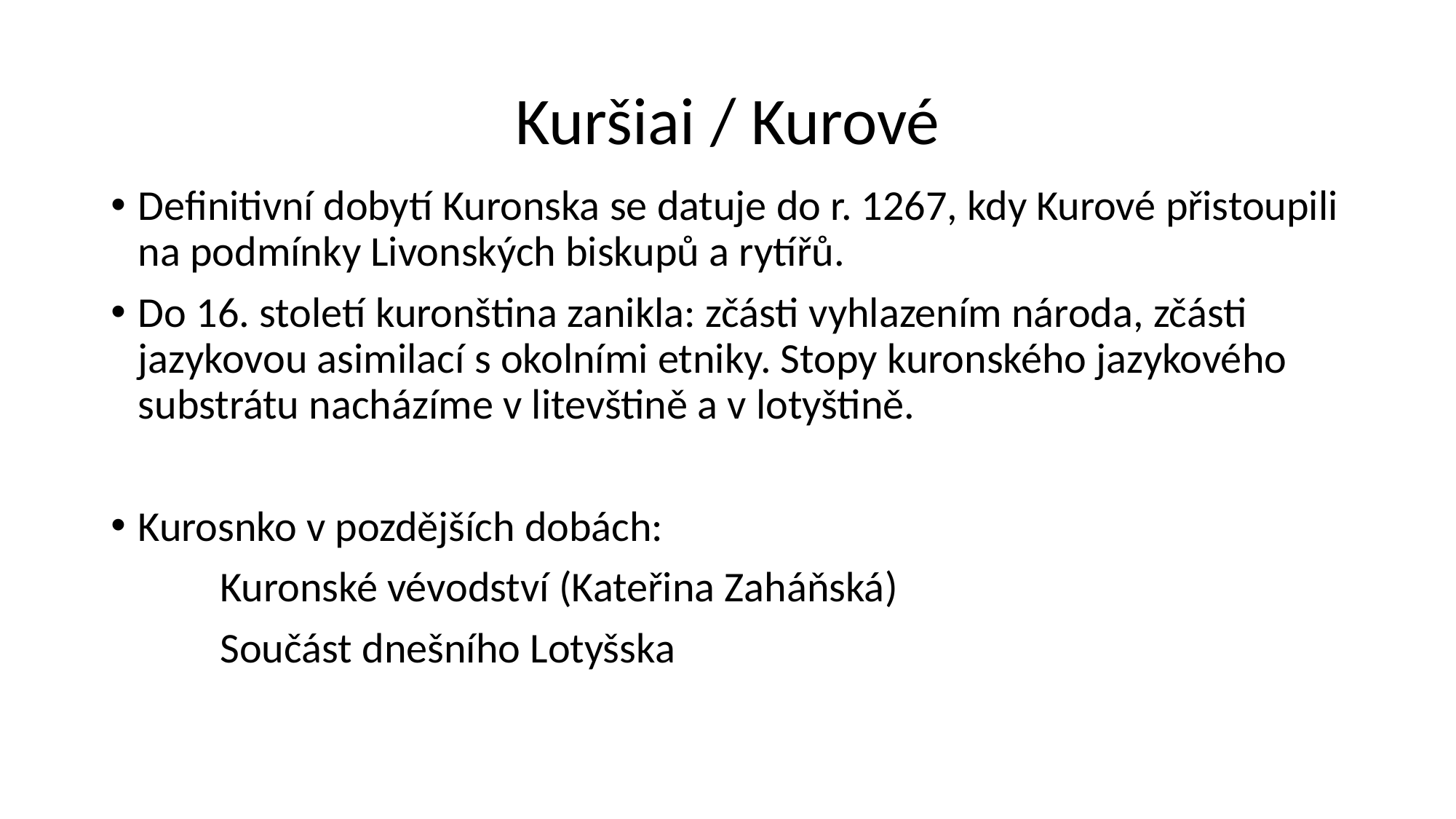

# Kuršiai / Kurové
Definitivní dobytí Kuronska se datuje do r. 1267, kdy Kurové přistoupili na podmínky Livonských biskupů a rytířů.
Do 16. století kuronština zanikla: zčásti vyhlazením národa, zčásti jazykovou asimilací s okolními etniky. Stopy kuronského jazykového substrátu nacházíme v litevštině a v lotyštině.

Kurosnko v pozdějších dobách:
	Kuronské vévodství (Kateřina Zaháňská)
	Součást dnešního Lotyšska